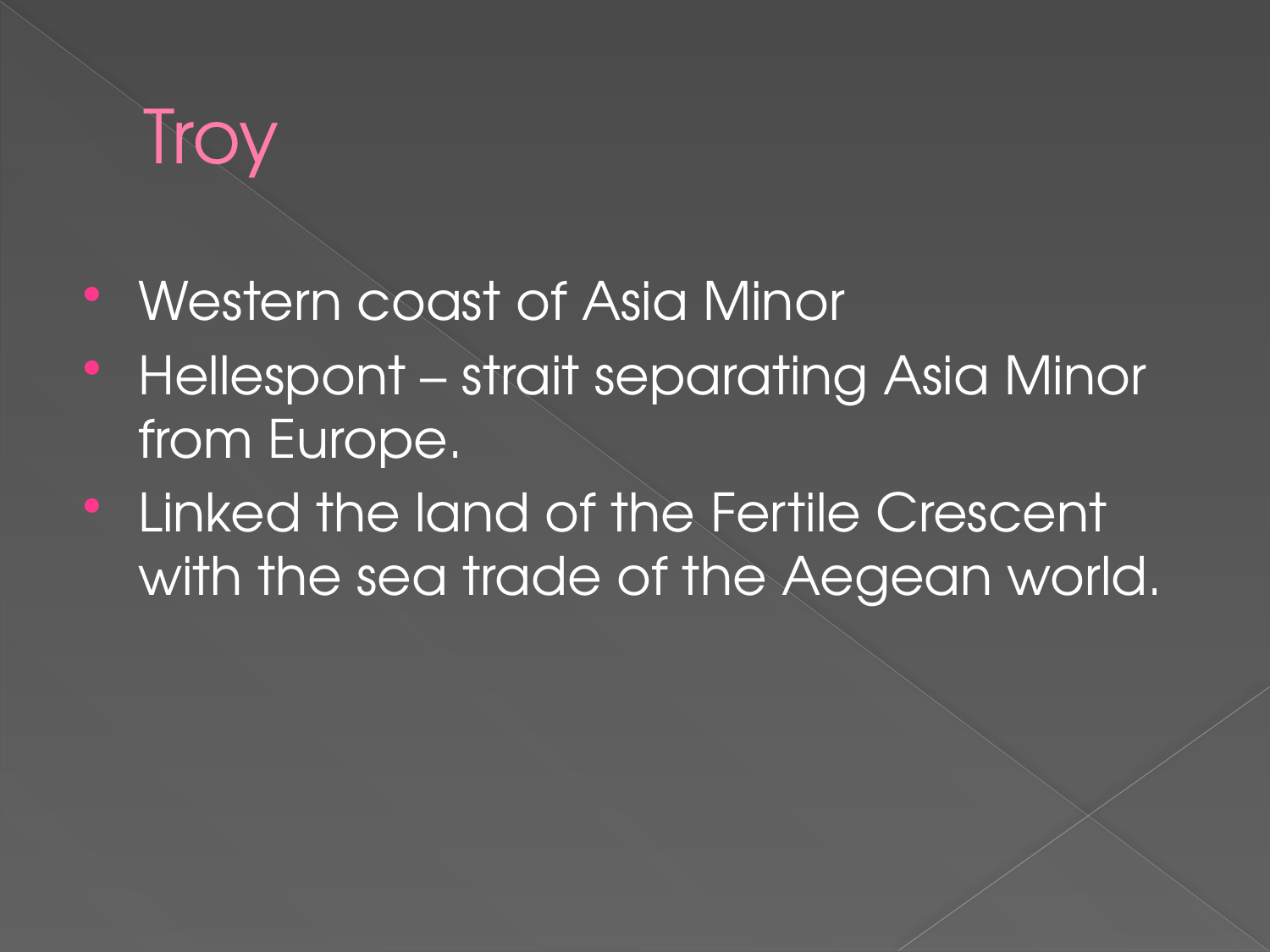

# Troy
Western coast of Asia Minor
Hellespont – strait separating Asia Minor from Europe.
Linked the land of the Fertile Crescent with the sea trade of the Aegean world.